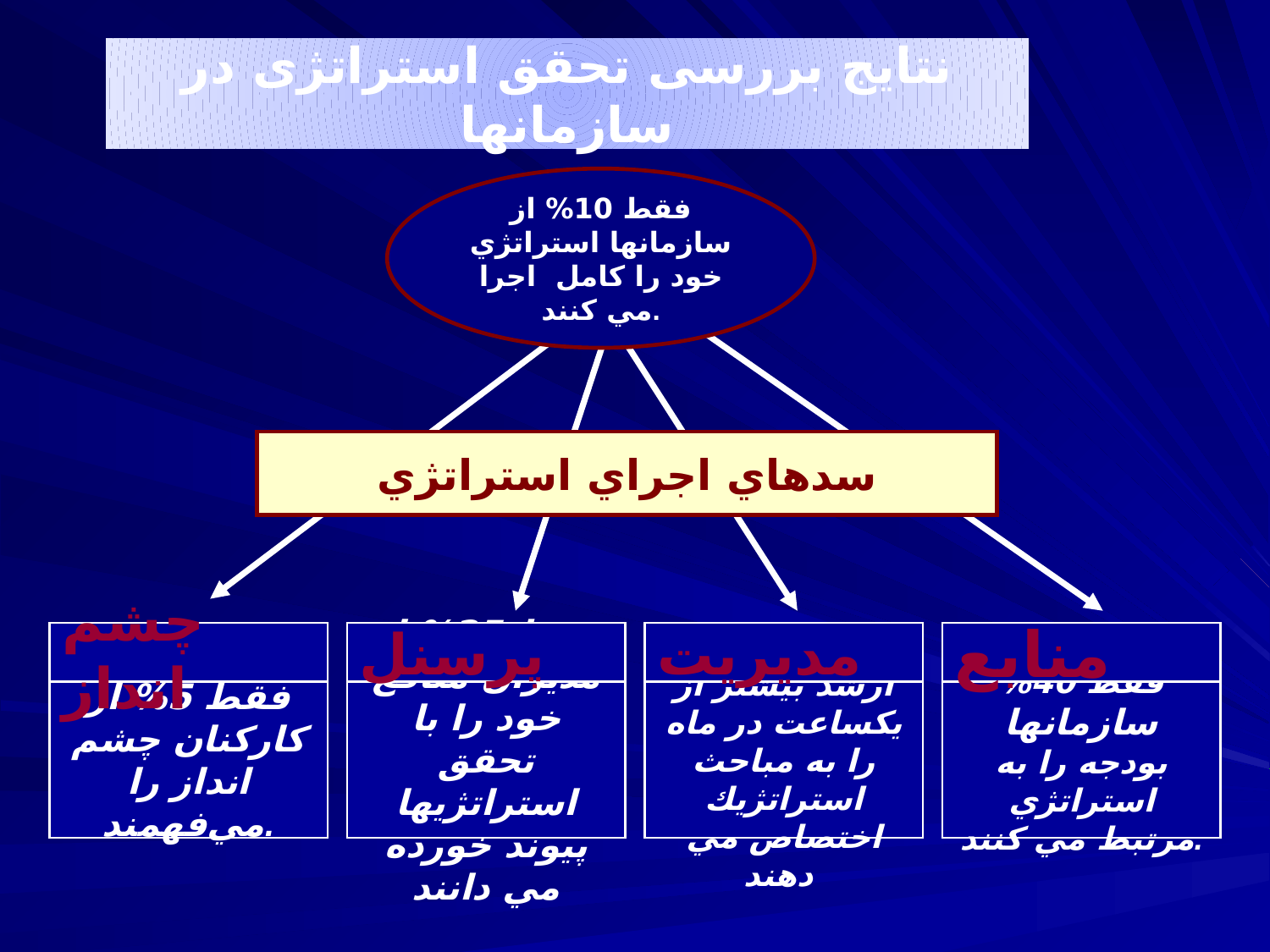

# نتایج بررسی تحقق استراتژی در سازمانها
فقط 10% از سازمانها استراتژي خود را كامل  اجرا مي كنند.

سدهاي اجراي استراتژي
چشم انداز
فقط 5% از كاركنان چشم انداز را مي‌فهمند.
پرسنل
فقط 25% از مديران منافع خود را با تحقق استراتژيها پيوند خورده مي دانند
مديريت

15% مديران ارشد بيشتر از يكساعت در ماه را به مباحث استراتژيك اختصاص مي دهند

منابع
فقط 40% سازمانها بودجه را به استراتژي مرتبط مي كنند.